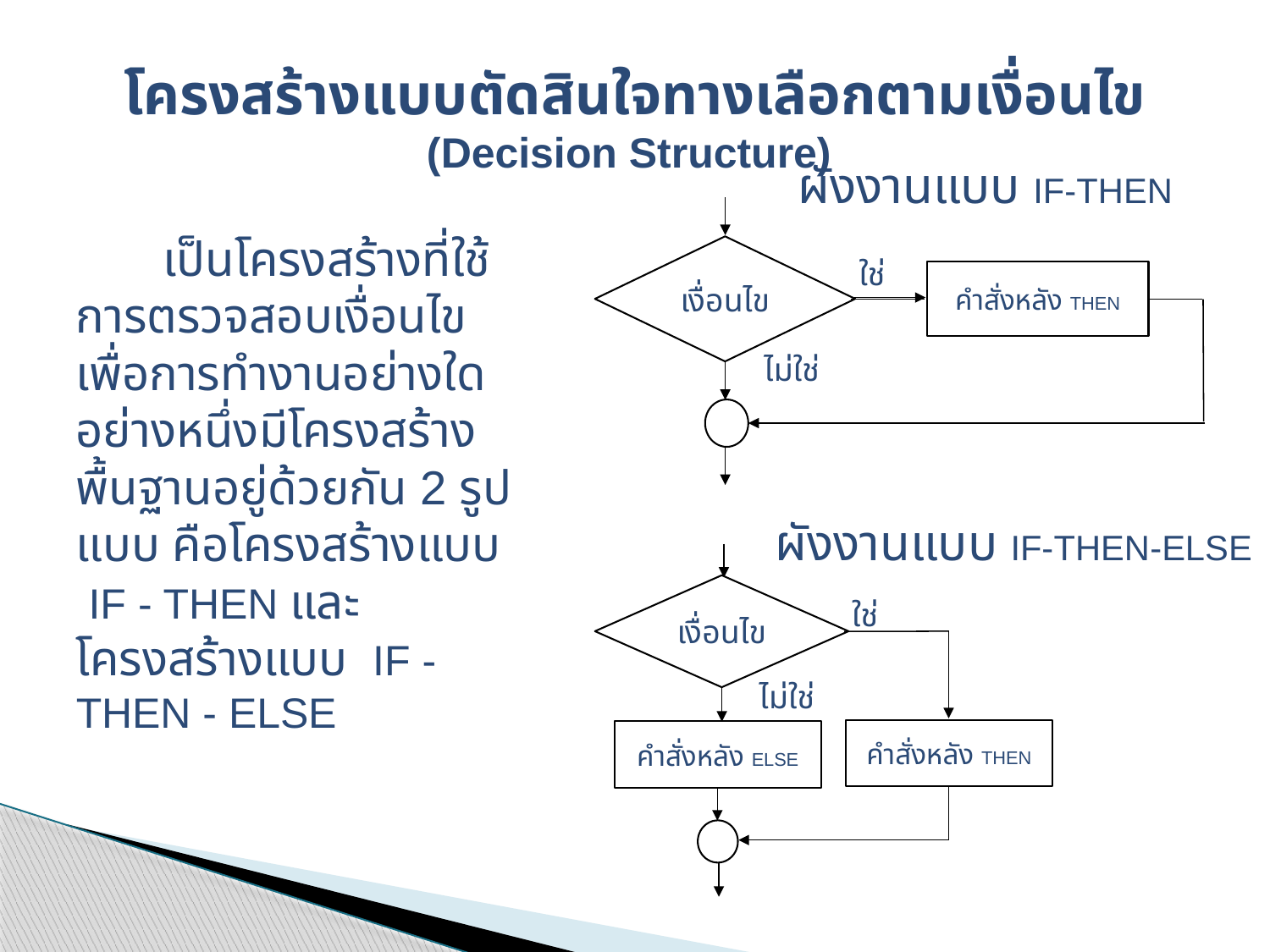

# โครงสร้างแบบตัดสินใจทางเลือกตามเงื่อนไข (Decision Structure)
ผังงานแบบ IF-THEN
เงื่อนไข
ใช่
ไม่ใช่
คำสั่งหลัง THEN

       เป็นโครงสร้างที่ใช้การตรวจสอบเงื่อนไขเพื่อการทำงานอย่างใดอย่างหนึ่งมีโครงสร้างพื้นฐานอยู่ด้วยกัน 2 รูปแบบ คือโครงสร้างแบบ  IF - THEN และโครงสร้างแบบ  IF - THEN - ELSE
ผังงานแบบ IF-THEN-ELSE
เงื่อนไข
ใช่
ไม่ใช่
คำสั่งหลัง THEN

คำสั่งหลัง ELSE